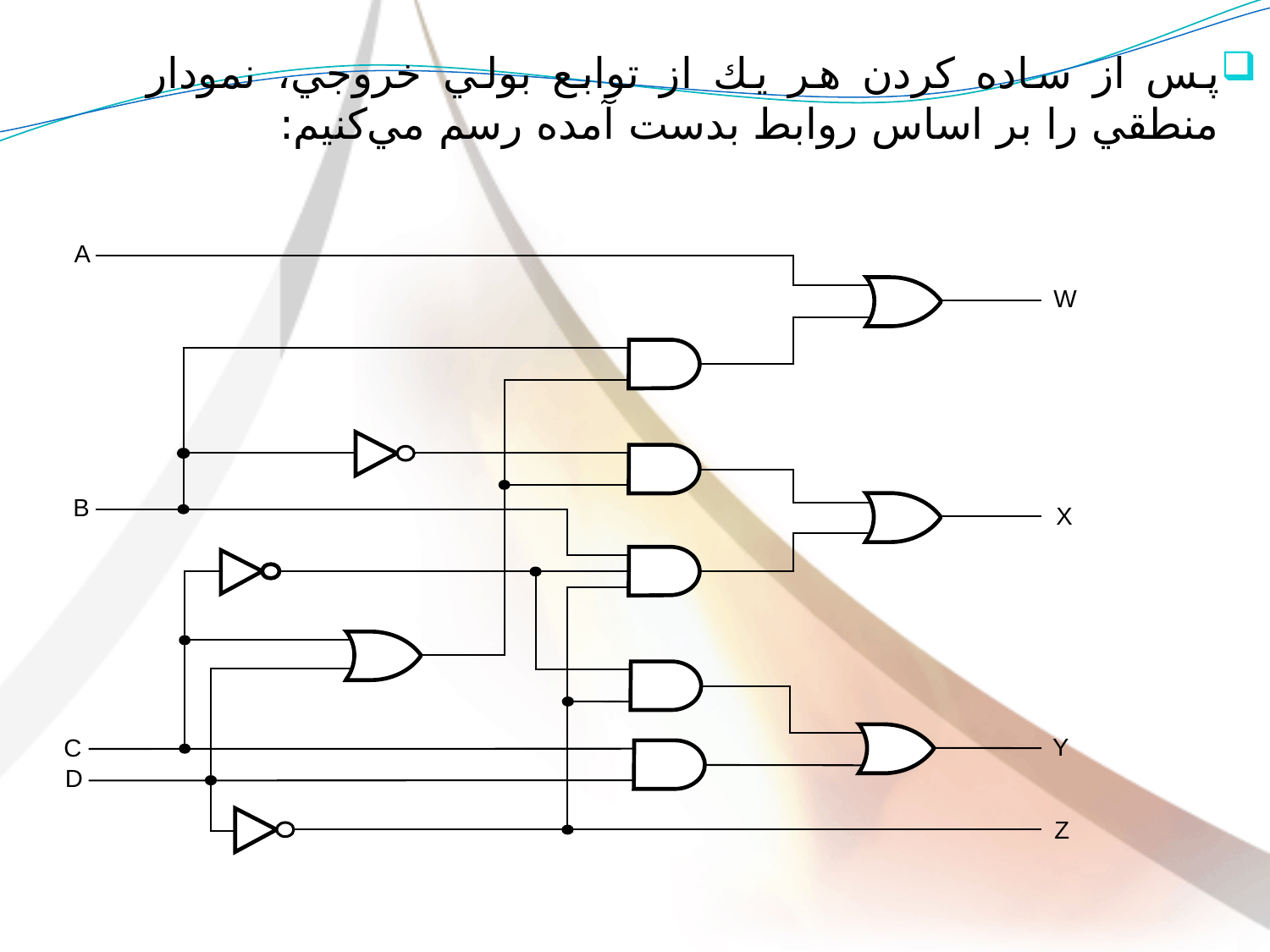

پس از ساده كردن هر يك از توابع بولي خروجي، نمودار منطقي را بر اساس روابط بدست آمده رسم مي‌كنيم:
A

W

B

X

Y
C

D

Z